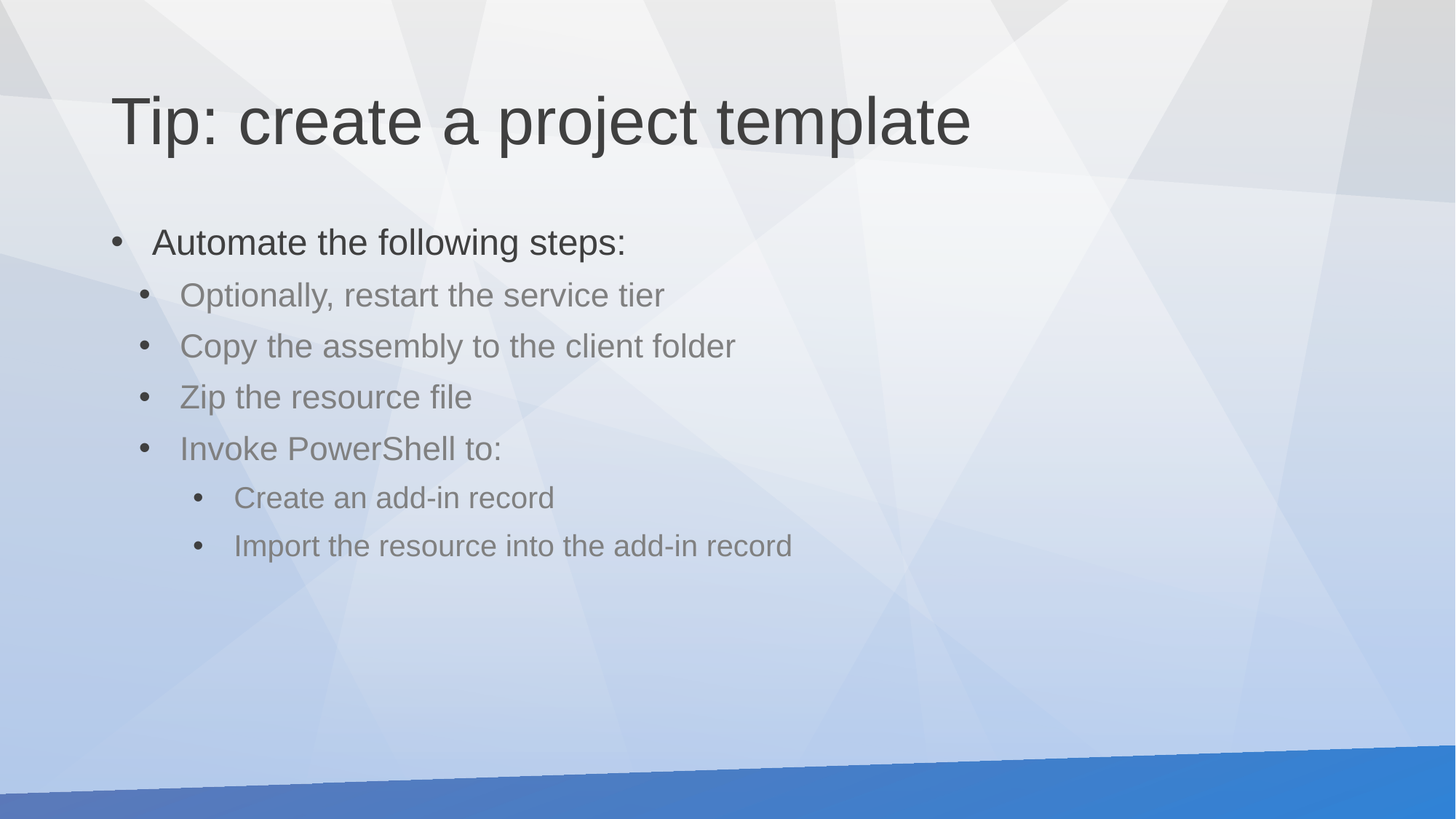

# Tip: create a project template
Automate the following steps:
Optionally, restart the service tier
Copy the assembly to the client folder
Zip the resource file
Invoke PowerShell to:
Create an add-in record
Import the resource into the add-in record